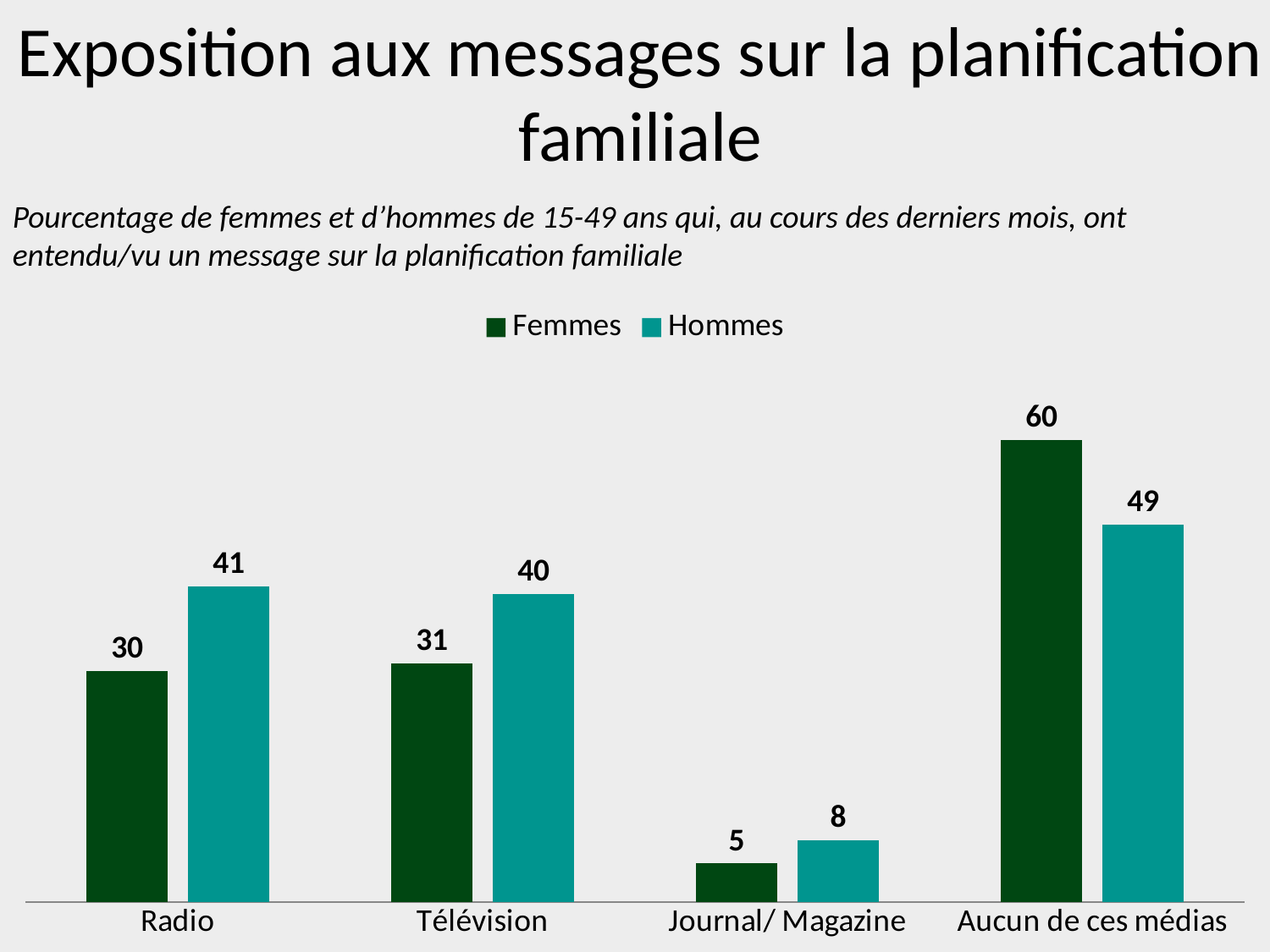

Exposition aux messages sur la planification familiale
Pourcentage de femmes et d’hommes de 15-49 ans qui, au cours des derniers mois, ont entendu/vu un message sur la planification familiale

### Chart

| Category | Femmes | Hommes |
|---|---|---|
| Radio | 30.0 | 41.0 |
| Télévision | 31.0 | 40.0 |
| Journal/ Magazine | 5.0 | 8.0 |
| Aucun de ces médias | 60.0 | 49.0 |